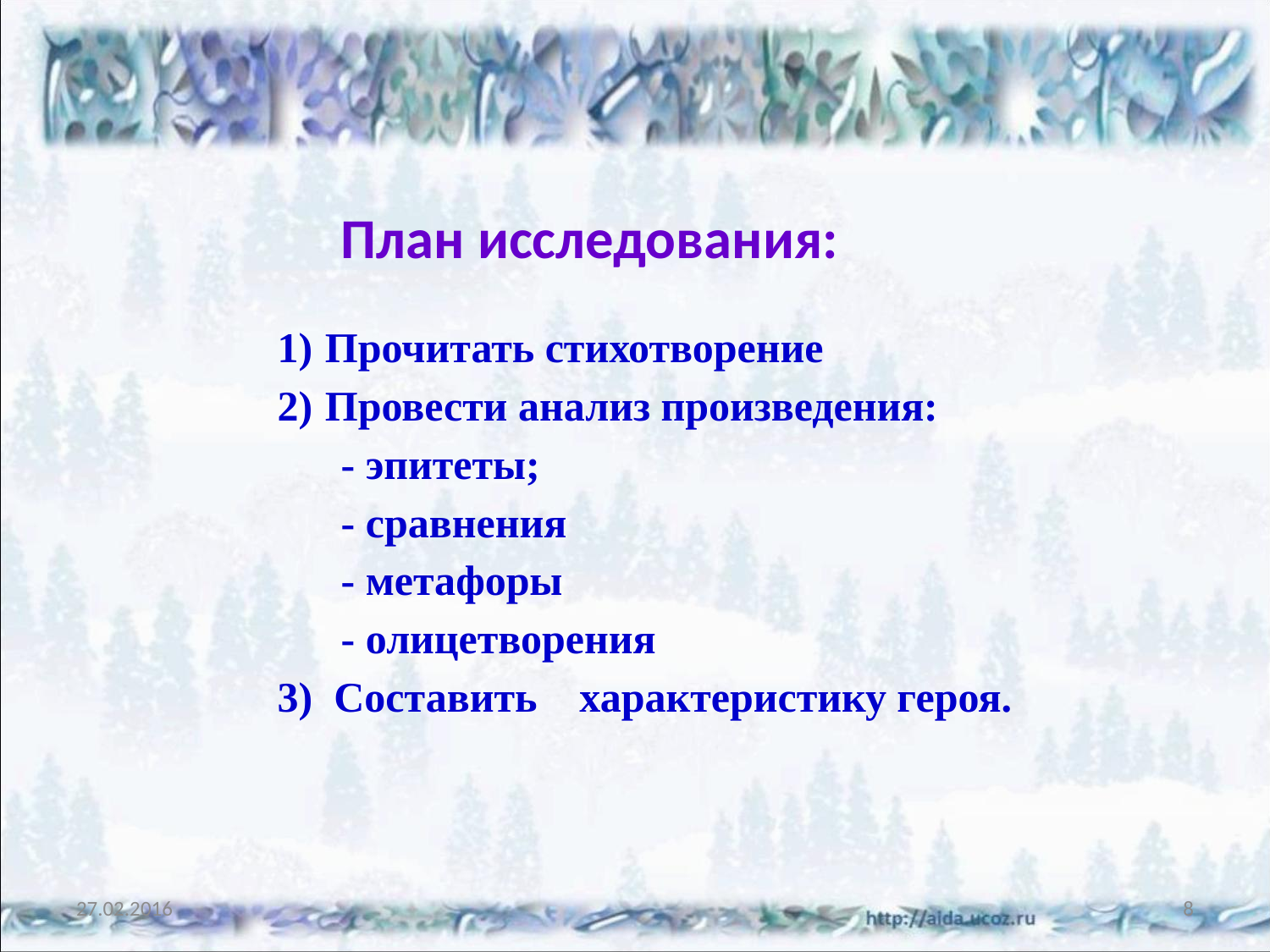

План исследования:
Прочитать стихотворение
Провести анализ произведения:
      - эпитеты;
      - сравнения
      - метафоры
      - олицетворения
3)  Составить    характеристику героя.
27.02.2016
8